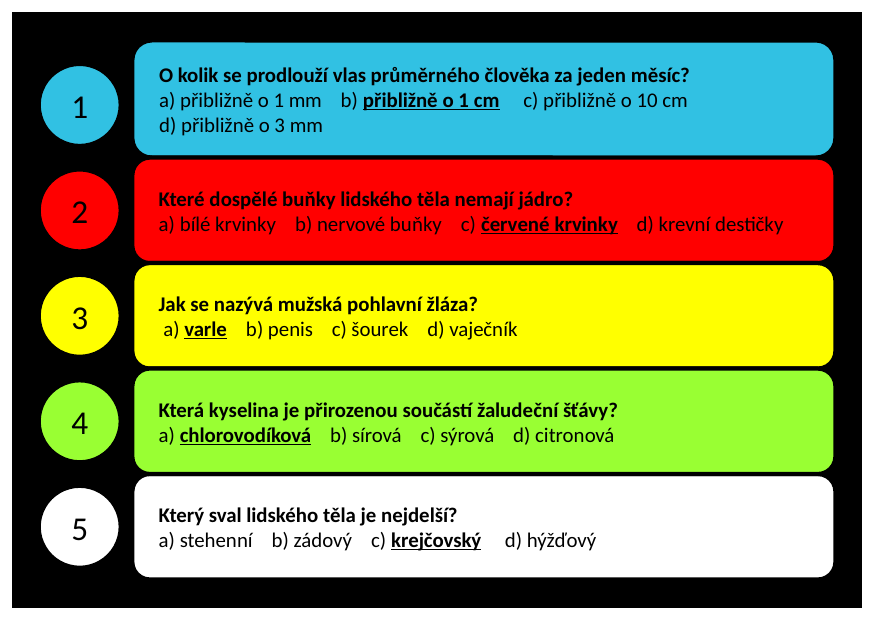

O kolik se prodlouží vlas průměrného člověka za jeden měsíc?
a) přibližně o 1 mm    b) přibližně o 1 cm     c) přibližně o 10 cm
d) přibližně o 3 mm
1
Které dospělé buňky lidského těla nemají jádro?
a) bílé krvinky    b) nervové buňky    c) červené krvinky    d) krevní destičky
2
Jak se nazývá mužská pohlavní žláza?
 a) varle    b) penis    c) šourek    d) vaječník
3
Která kyselina je přirozenou součástí žaludeční šťávy?
a) chlorovodíková    b) sírová    c) sýrová    d) citronová
4
Který sval lidského těla je nejdelší?
a) stehenní    b) zádový    c) krejčovský     d) hýžďový
5